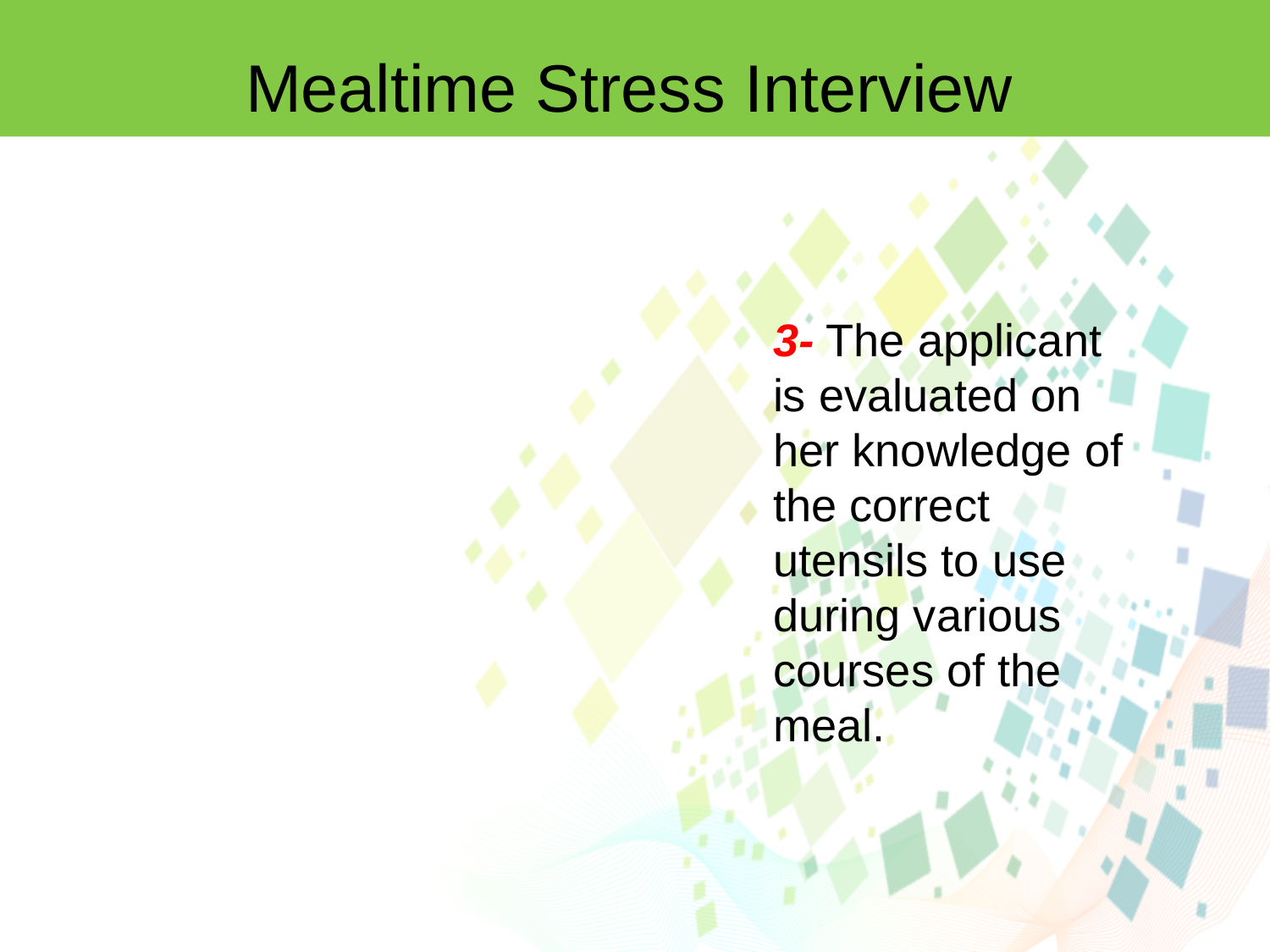

Mealtime Stress Interview
3- The applicant is evaluated on her knowledge of the correct utensils to use during various courses of the meal.